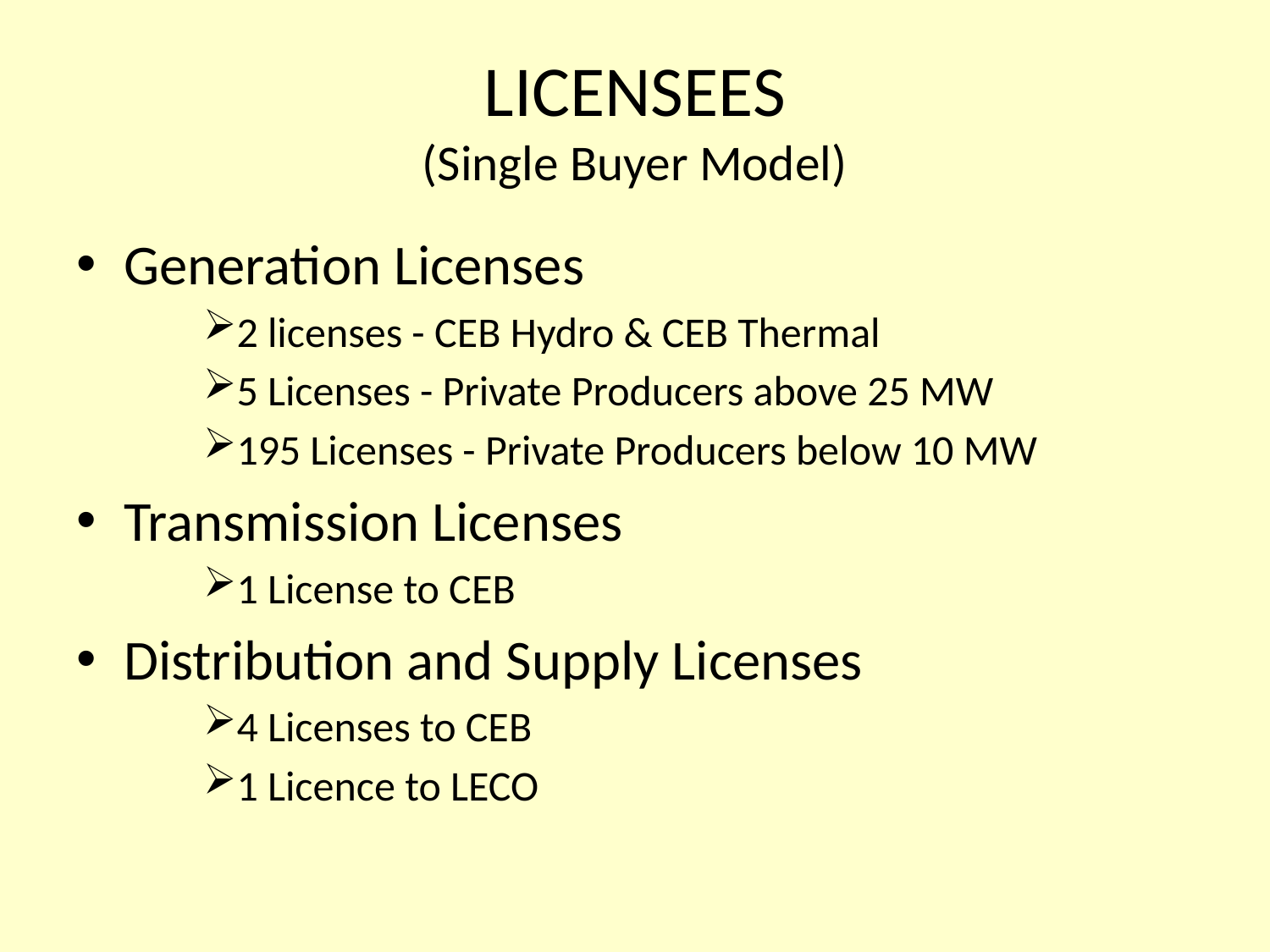

# LICENSEES (Single Buyer Model)
Generation Licenses
2 licenses - CEB Hydro & CEB Thermal
5 Licenses - Private Producers above 25 MW
195 Licenses - Private Producers below 10 MW
Transmission Licenses
1 License to CEB
Distribution and Supply Licenses
4 Licenses to CEB
1 Licence to LECO